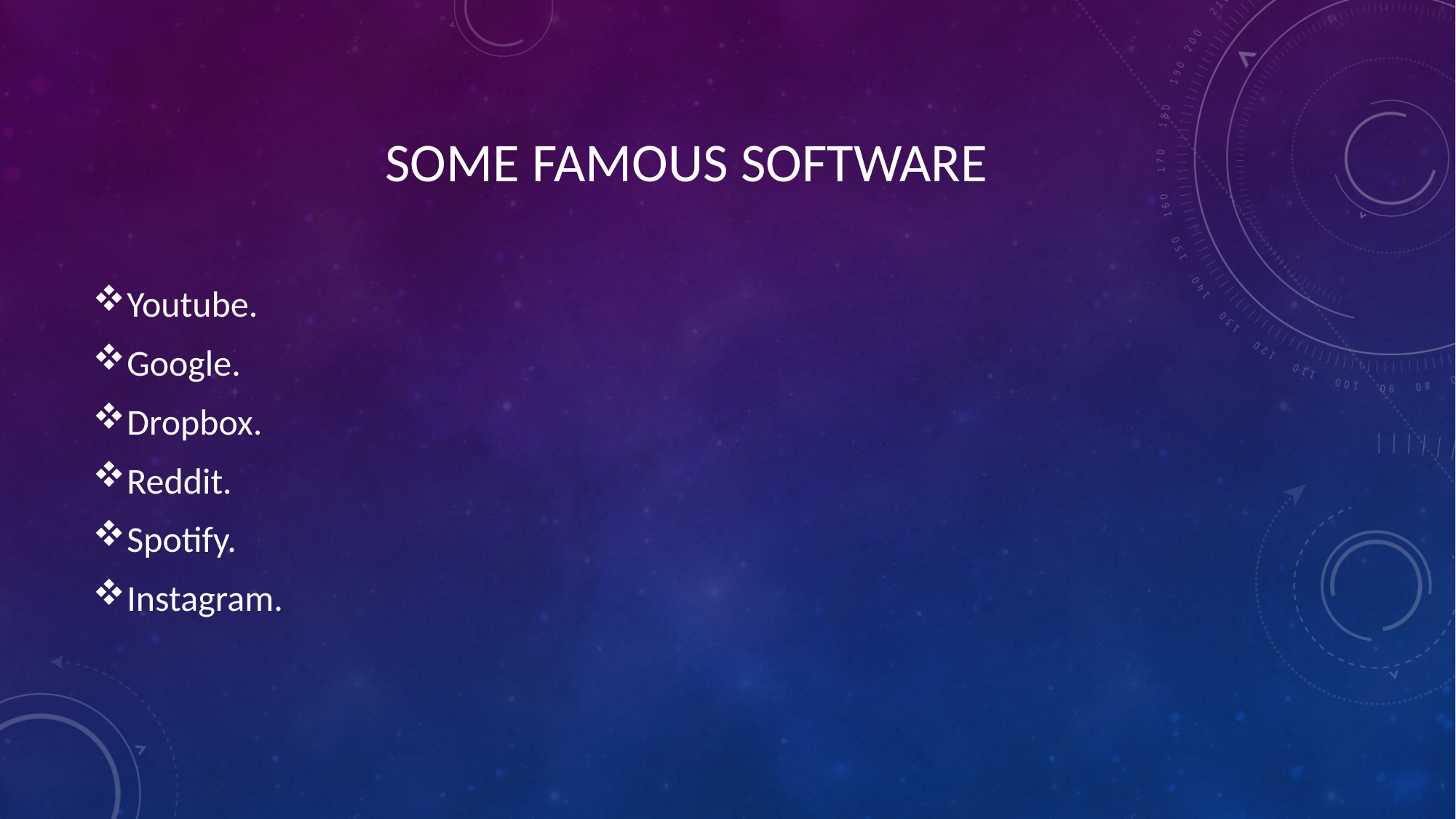

# Some famous software
Youtube.
Google.
Dropbox.
Reddit.
Spotify.
Instagram.